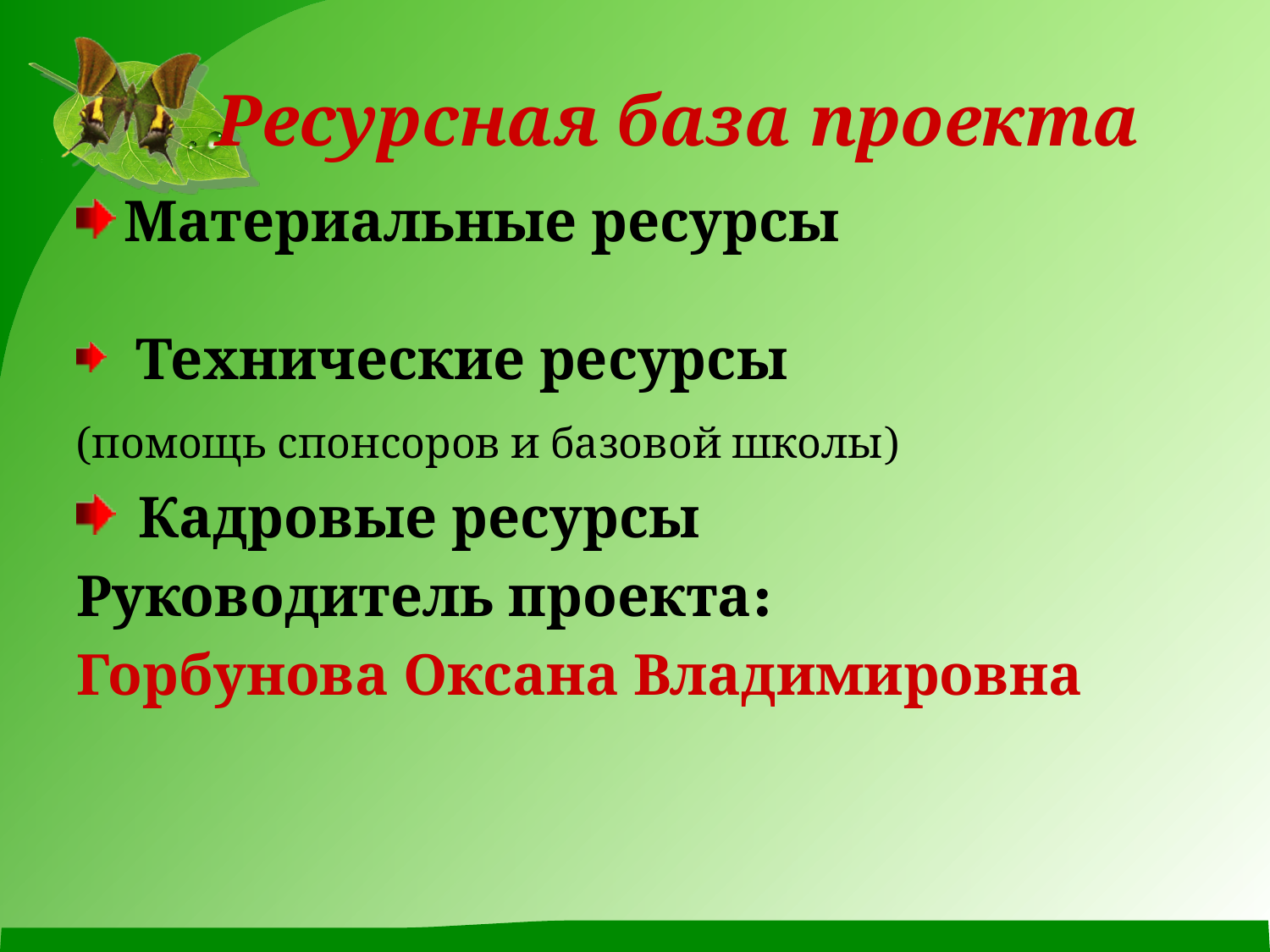

# Ресурсная база проекта
Материальные ресурсы

 Технические ресурсы
(помощь спонсоров и базовой школы)
 Кадровые ресурсы
Руководитель проекта:
Горбунова Оксана Владимировна